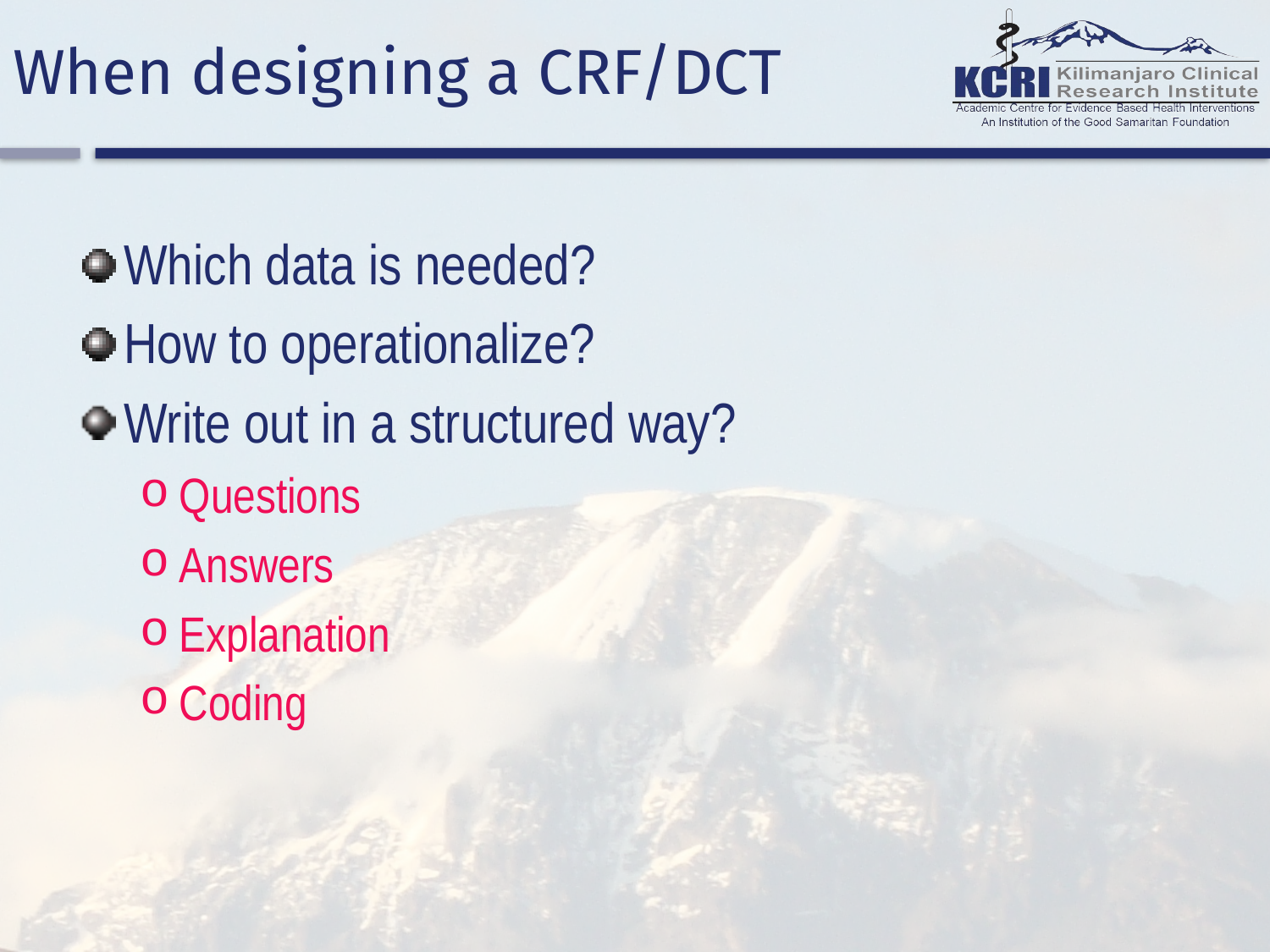

# When designing a CRF/DCT
Which data is needed?
How to operationalize?
Write out in a structured way?
Questions
Answers
Explanation
Coding